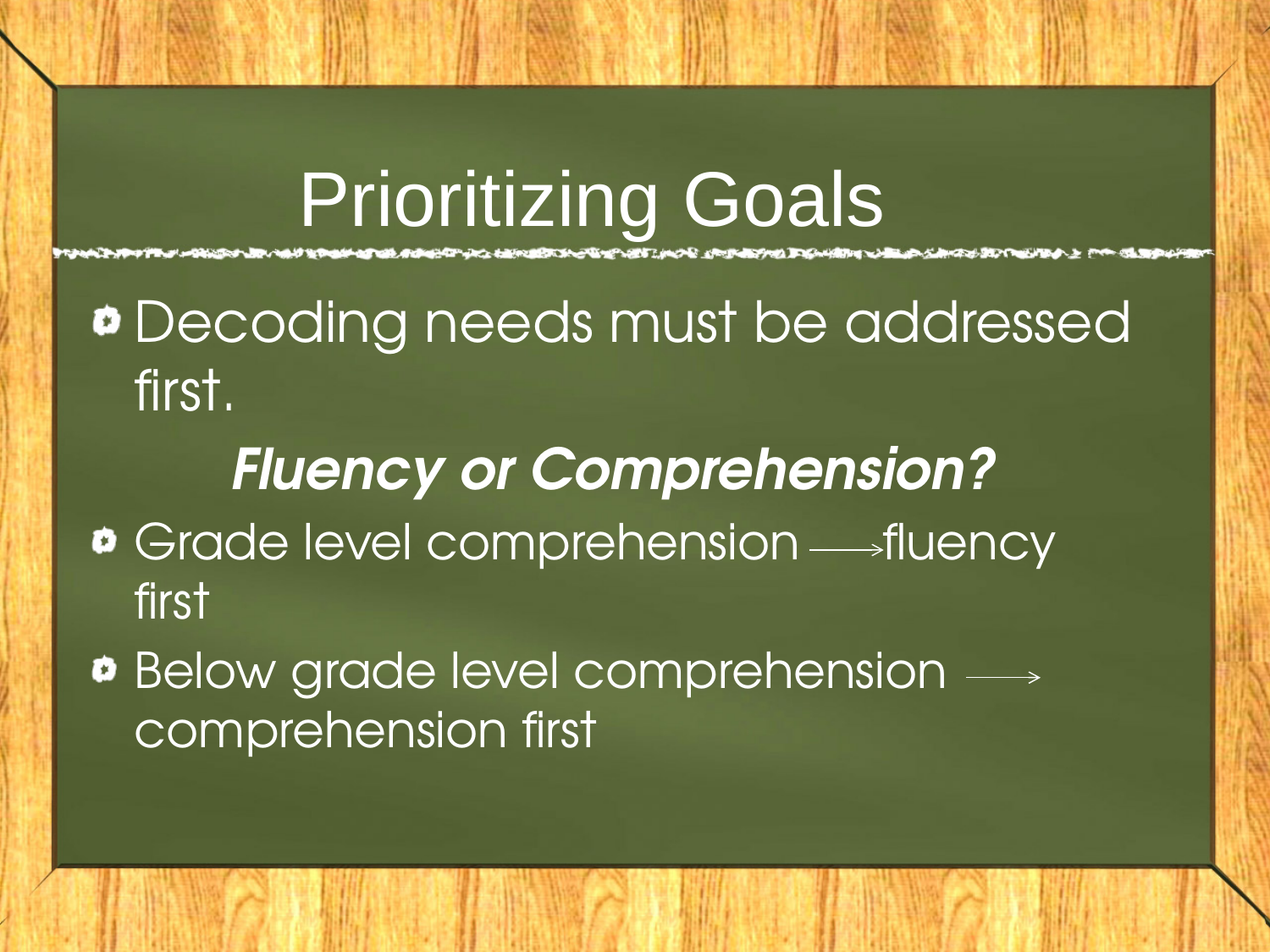

# Prioritizing Goals

Decoding needs must be addressed first.
Fluency or Comprehension?
Grade level comprehension      fluency first
Below grade level comprehension comprehension first